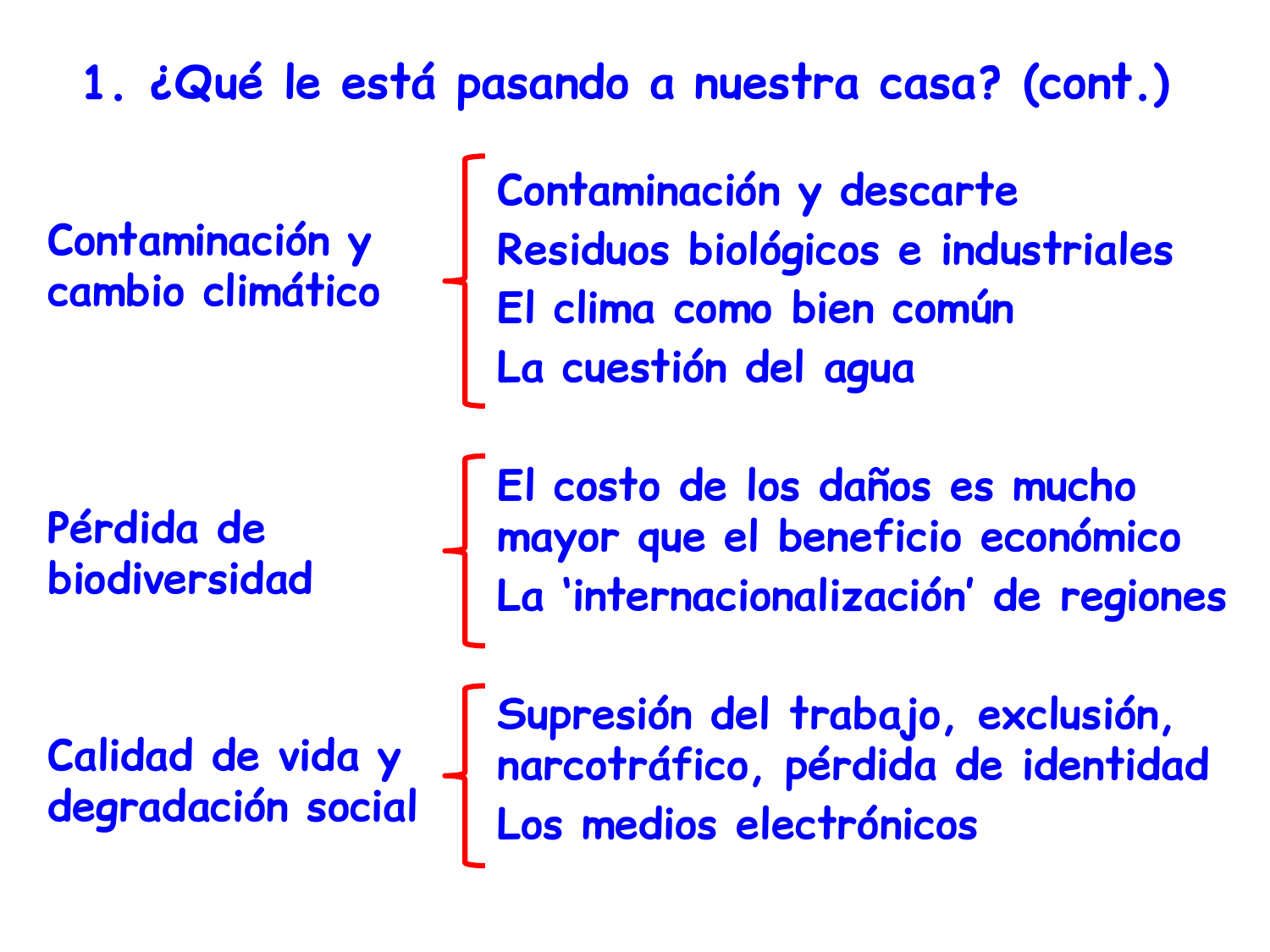

# 1. ¿Qué le está pasando a nuestra casa? (cont.)

Contaminación y descarte
Residuos biológicos e industriales
El clima como bien común
La cuestión del agua

El costo de los daños es mucho mayor que el beneficio económico
La ‘internacionalización’ de regiones

Supresión del trabajo, exclusión,  narcotráfico, pérdida de identidad
Los medios electrónicos
Contaminación y cambio climático

Pérdida de biodiversidad

Calidad de vida y degradación social